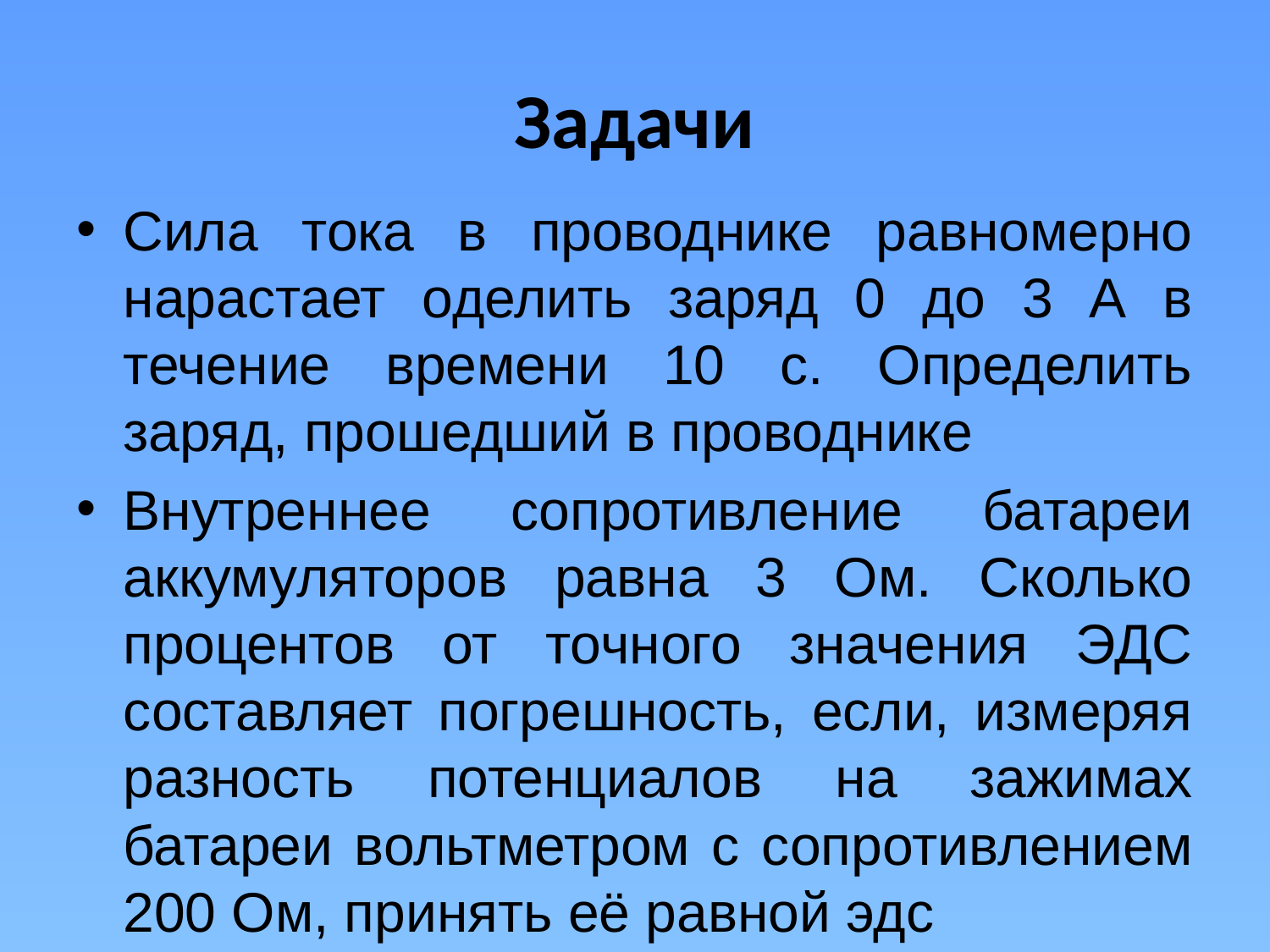

# Задачи
Сила тока в проводнике равномерно нарастает оделить заряд 0 до 3 А в течение времени 10 с. Определить заряд, прошедший в проводнике
Внутреннее сопротивление батареи аккумуляторов равна 3 Ом. Сколько процентов от точного значения ЭДС составляет погрешность, если, измеряя разность потенциалов на зажимах батареи вольтметром с сопротивлением 200 Ом, принять её равной эдс